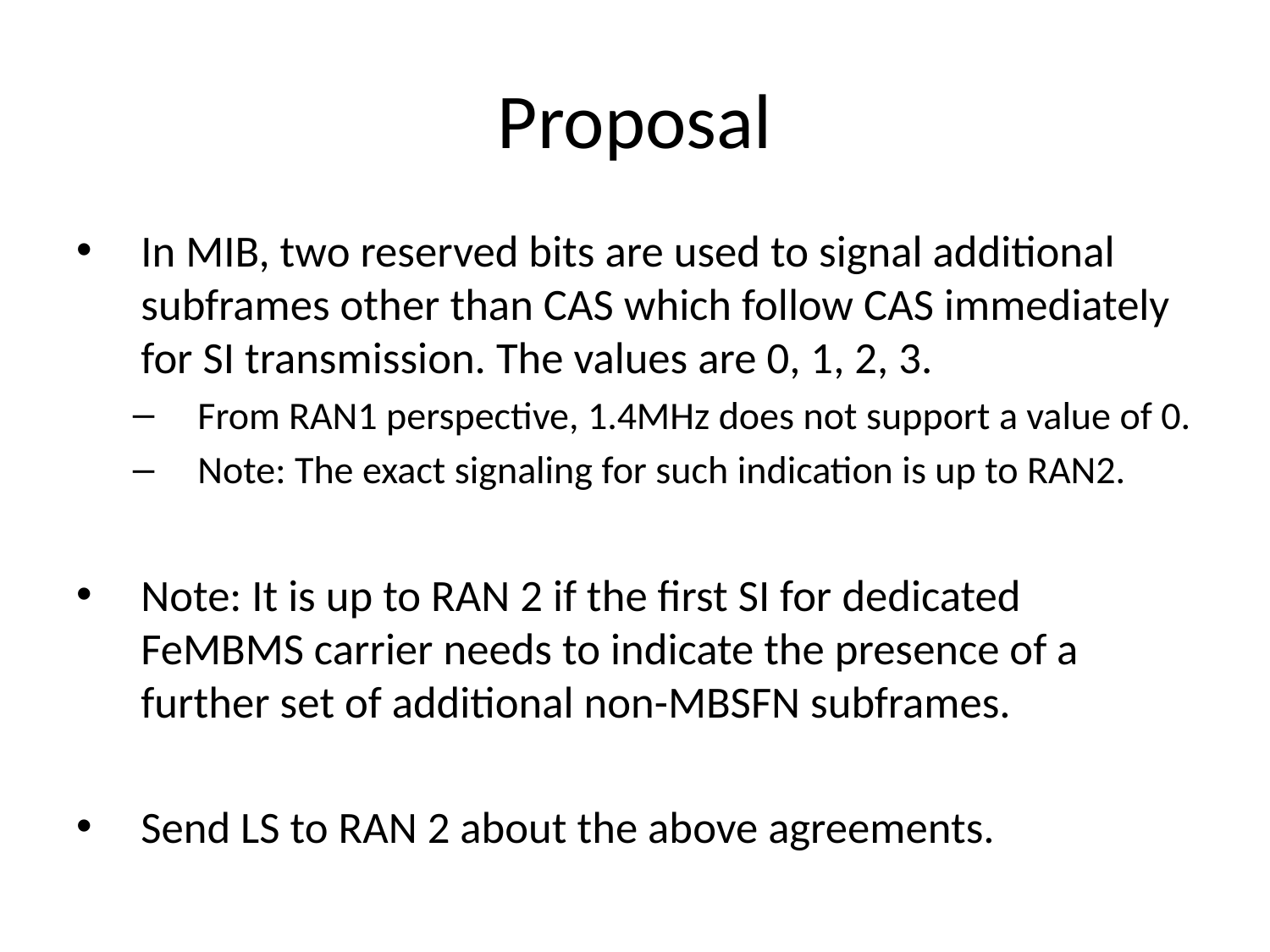

# Proposal
In MIB, two reserved bits are used to signal additional subframes other than CAS which follow CAS immediately for SI transmission. The values are 0, 1, 2, 3.
From RAN1 perspective, 1.4MHz does not support a value of 0.
Note: The exact signaling for such indication is up to RAN2.

Note: It is up to RAN 2 if the first SI for dedicated FeMBMS carrier needs to indicate the presence of a further set of additional non-MBSFN subframes.

Send LS to RAN 2 about the above agreements.